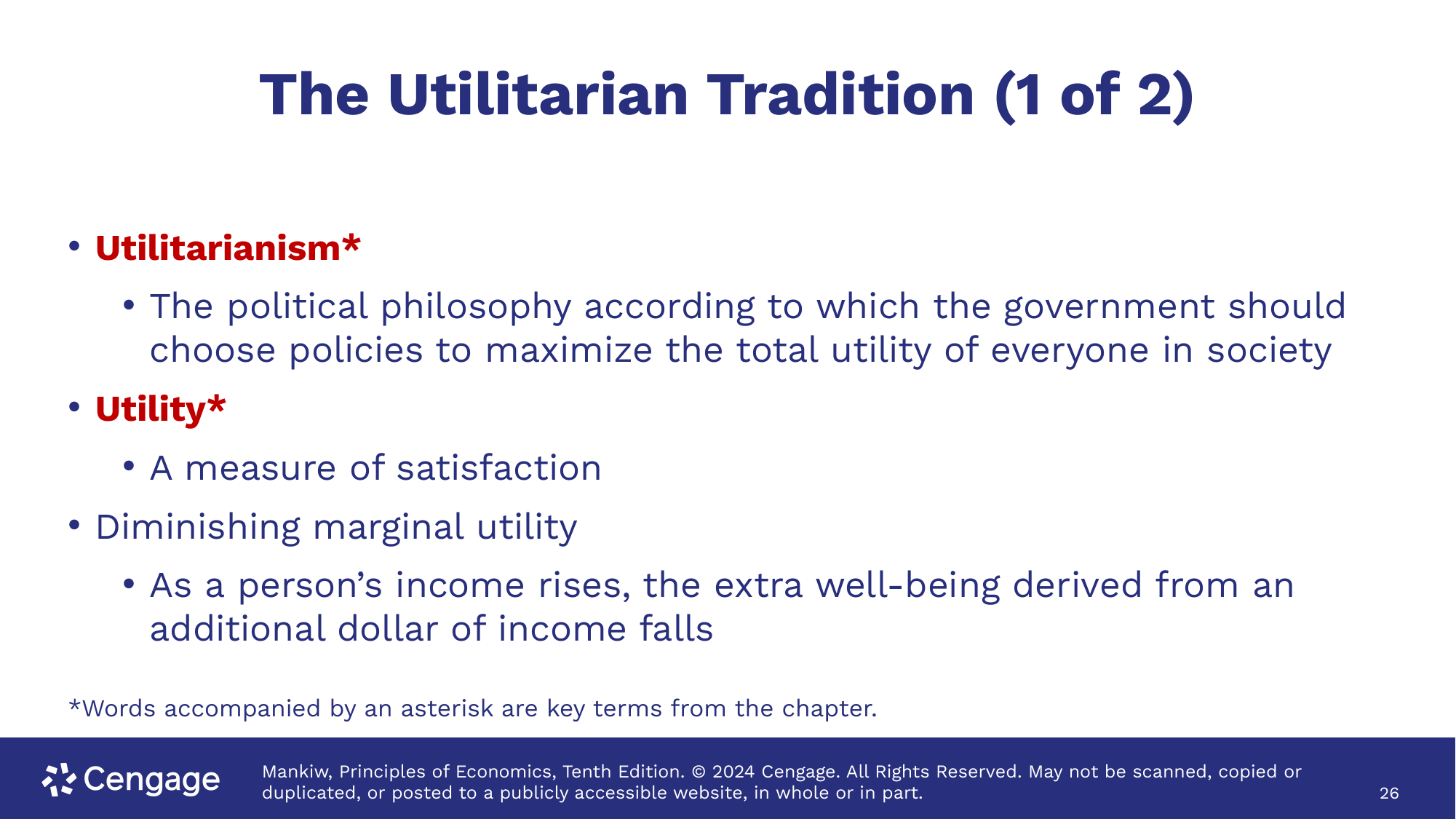

# The Utilitarian Tradition (1 of 2)
Utilitarianism*
The political philosophy according to which the government should choose policies to maximize the total utility of everyone in society
Utility*
A measure of satisfaction
Diminishing marginal utility
As a person’s income rises, the extra well-being derived from an additional dollar of income falls
*Words accompanied by an asterisk are key terms from the chapter.